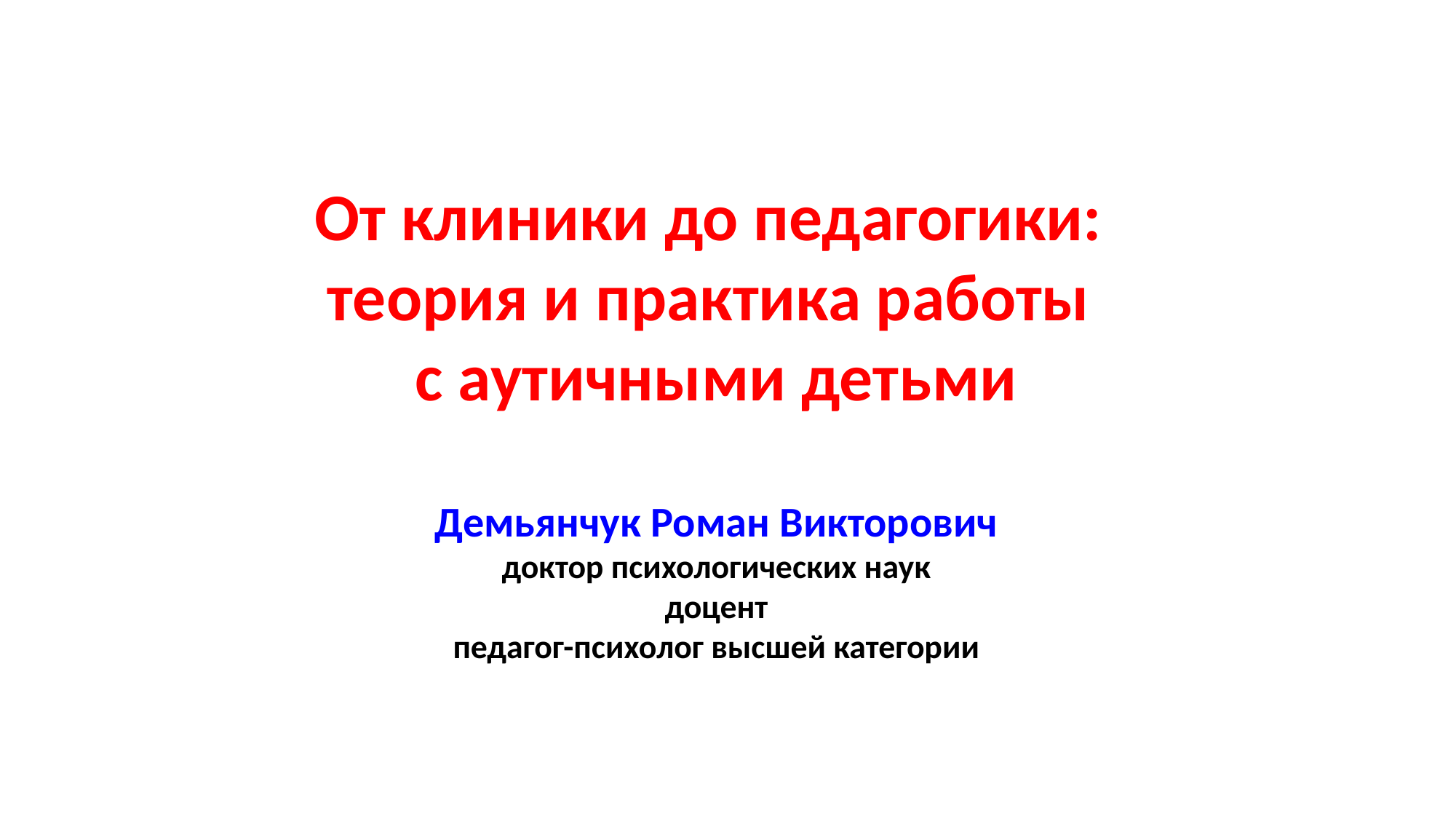

# От клиники до педагогики: теория и практика работы с аутичными детьми Демьянчук Роман Викторович доктор психологических наук доцент педагог-психолог высшей категории